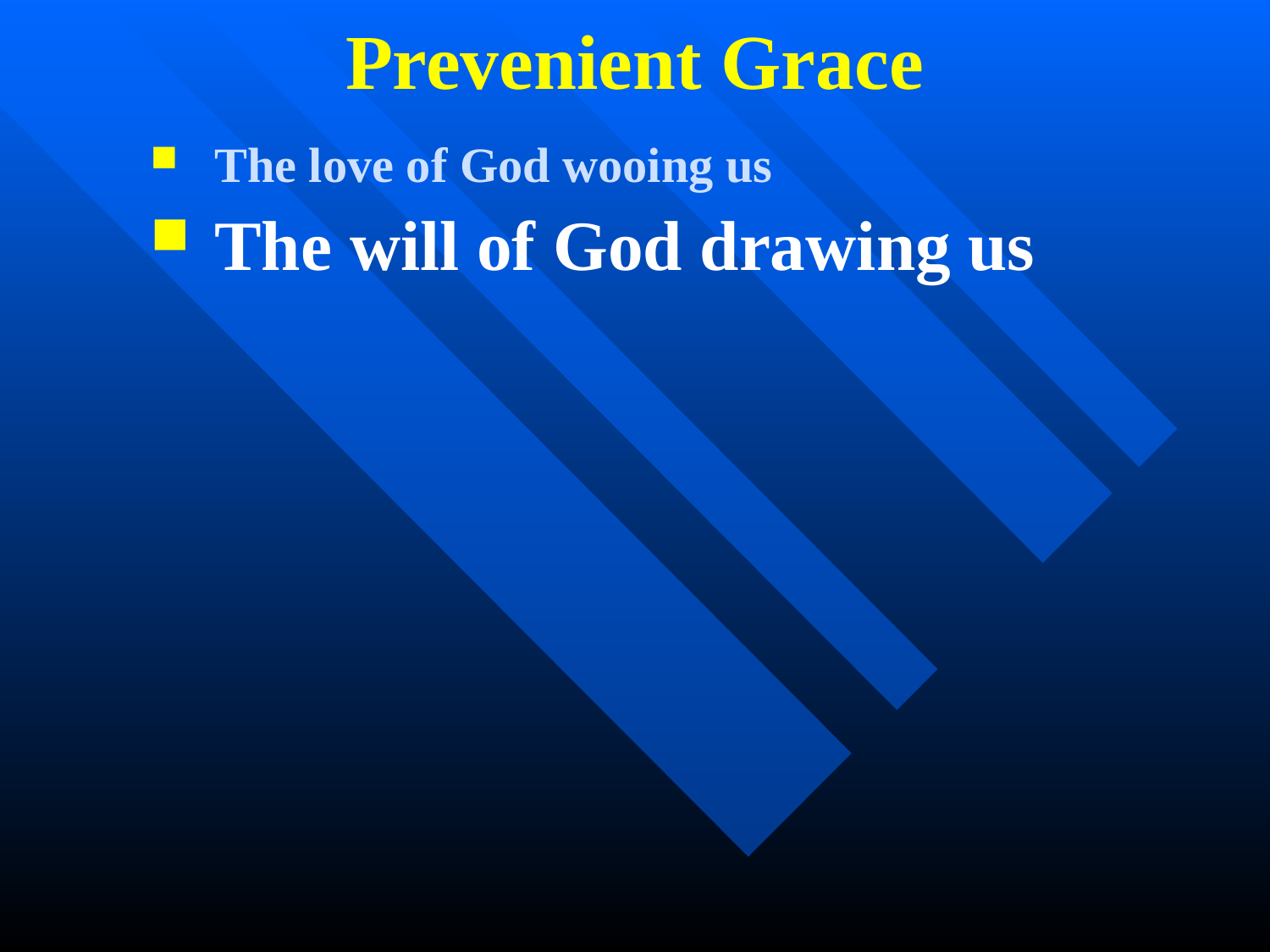

# Prevenient Grace
The love of God wooing us
The will of God drawing us